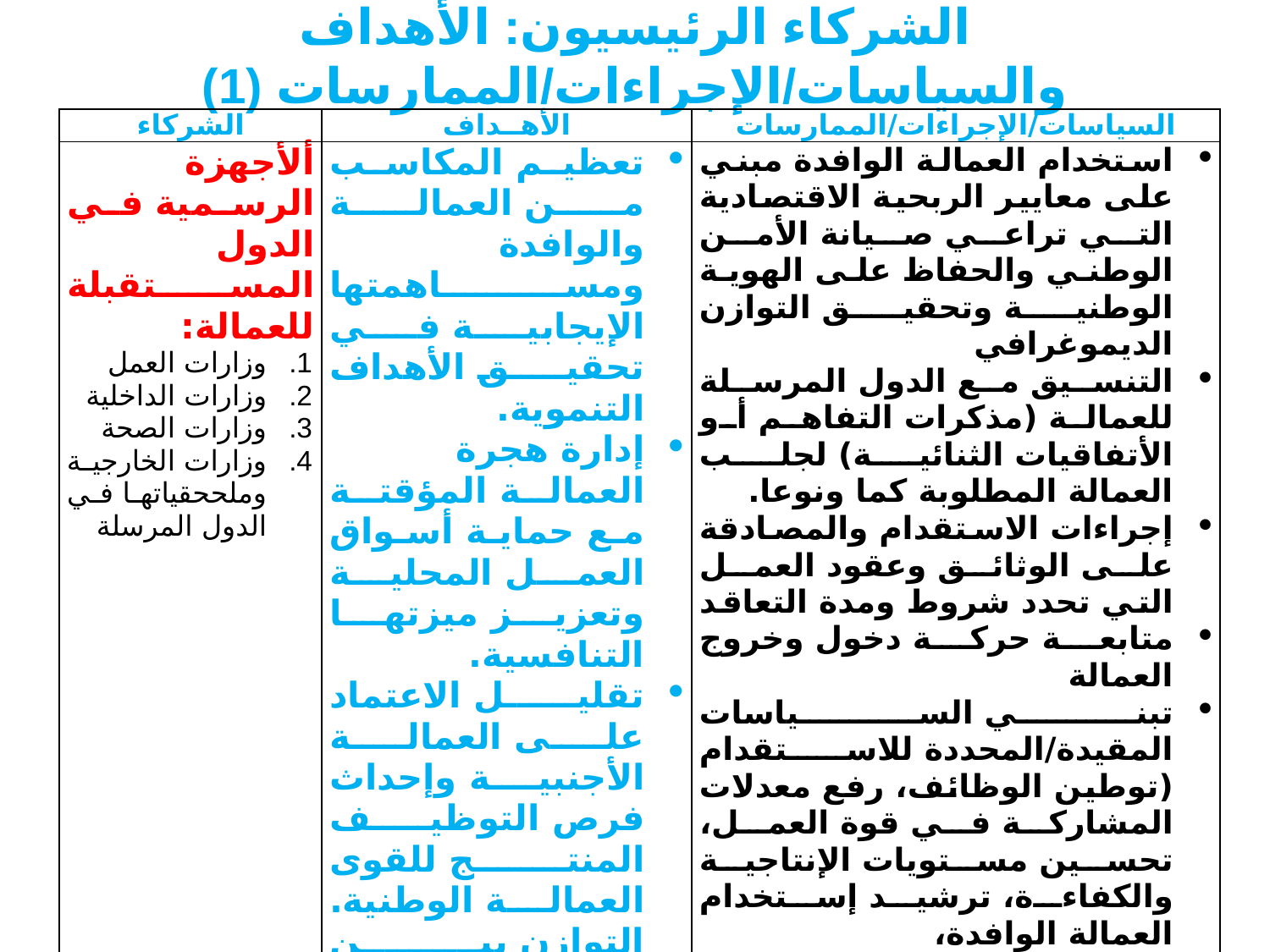

# الشركاء الرئيسيون: الأهداف والسياسات/الإجراءات/الممارسات (1)
| الشركاء | الأهــداف | السياسات/الإجراءات/الممارسات |
| --- | --- | --- |
| ألأجهزة الرسمية في الدول المستقبلة للعمالة: وزارات العمل وزارات الداخلية وزارات الصحة وزارات الخارجية وملححقياتها في الدول المرسلة | تعظيم المكاسب من العمالة والوافدة ومساهمتها الإيجابية في تحقيق الأهداف التنموية. إدارة هجرة العمالة المؤقتة مع حماية أسواق العمل المحلية وتعزيز ميزتها التنافسية. تقليل الاعتماد على العمالة الأجنبية وإحداث فرص التوظيف المنتج للقوى العمالة الوطنية. التوازن بين الحاجة الفعلية للعمالة الوافدة وحماية العمالة الوطنية. | استخدام العمالة الوافدة مبني على معايير الربحية الاقتصادية التي تراعي صيانة الأمن الوطني والحفاظ على الهوية الوطنية وتحقيق التوازن الديموغرافي التنسيق مع الدول المرسلة للعمالة (مذكرات التفاهم أو الأتفاقيات الثنائية) لجلب العمالة المطلوبة كما ونوعا. إجراءات الاستقدام والمصادقة على الوثائق وعقود العمل التي تحدد شروط ومدة التعاقد متابعة حركة دخول وخروج العمالة تبني السياسات المقيدة/المحددة للاستقدام (توطين الوظائف، رفع معدلات المشاركة في قوة العمل، تحسين مستويات الإنتاجية والكفاءة، ترشيد إستخدام العمالة الوافدة، رفع تكلفة الاستقدام). سياسات تتعلق بالظواهر السلبية (جزاءات للمخالفين للأنظمة). مراجعة التشريعات وأنظمة العمل والعمال وفقا للتغيير في أوضاع/ظروف سوق العمل. |